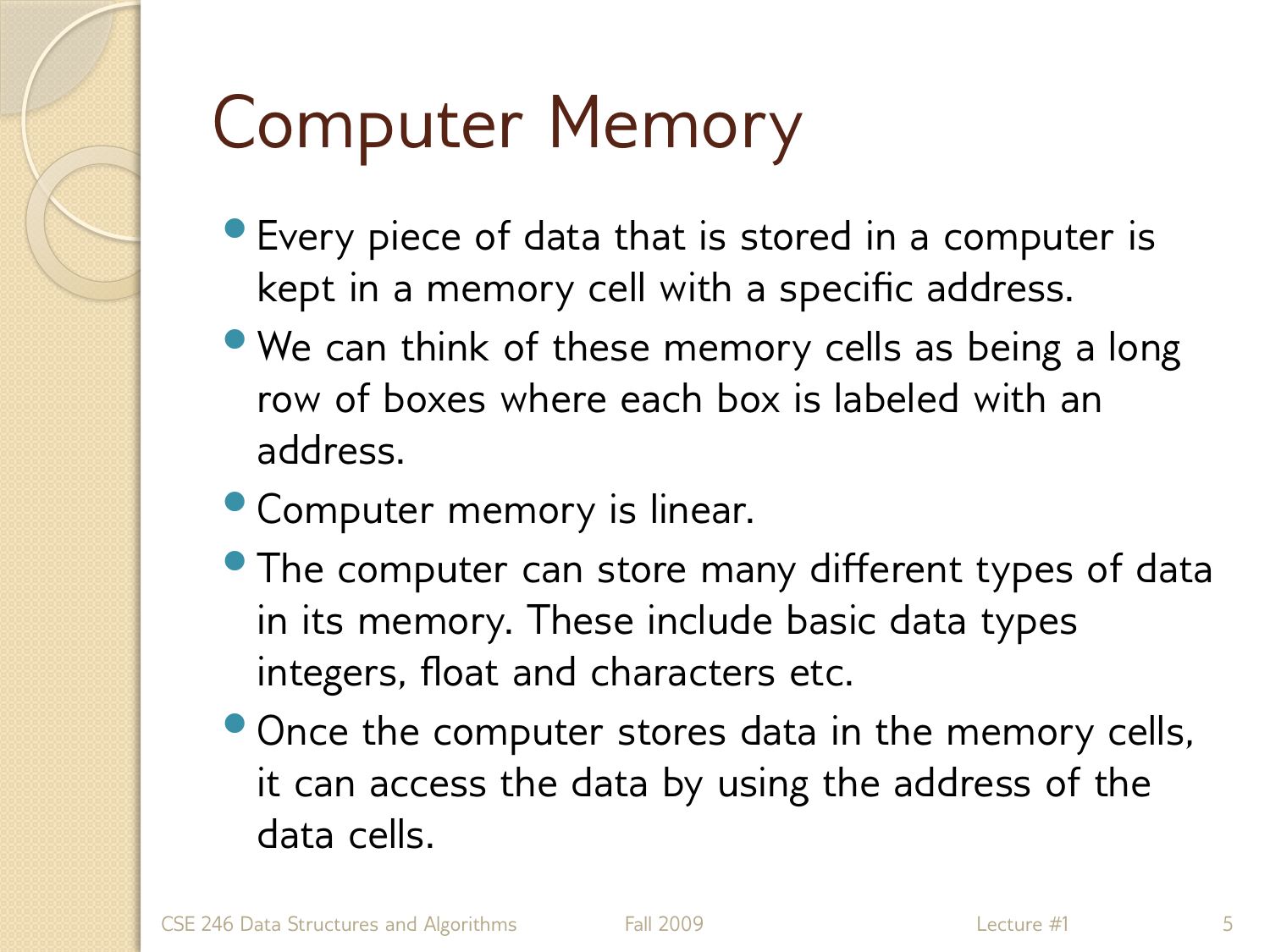

# Computer Memory
Every piece of data that is stored in a computer is kept in a memory cell with a specific address.
We can think of these memory cells as being a long row of boxes where each box is labeled with an address.
Computer memory is linear.
The computer can store many different types of data in its memory. These include basic data types integers, float and characters etc.
Once the computer stores data in the memory cells, it can access the data by using the address of the data cells.

CSE 246 Data Structures and Algorithms                 Fall 2009                                           Lecture #1
5